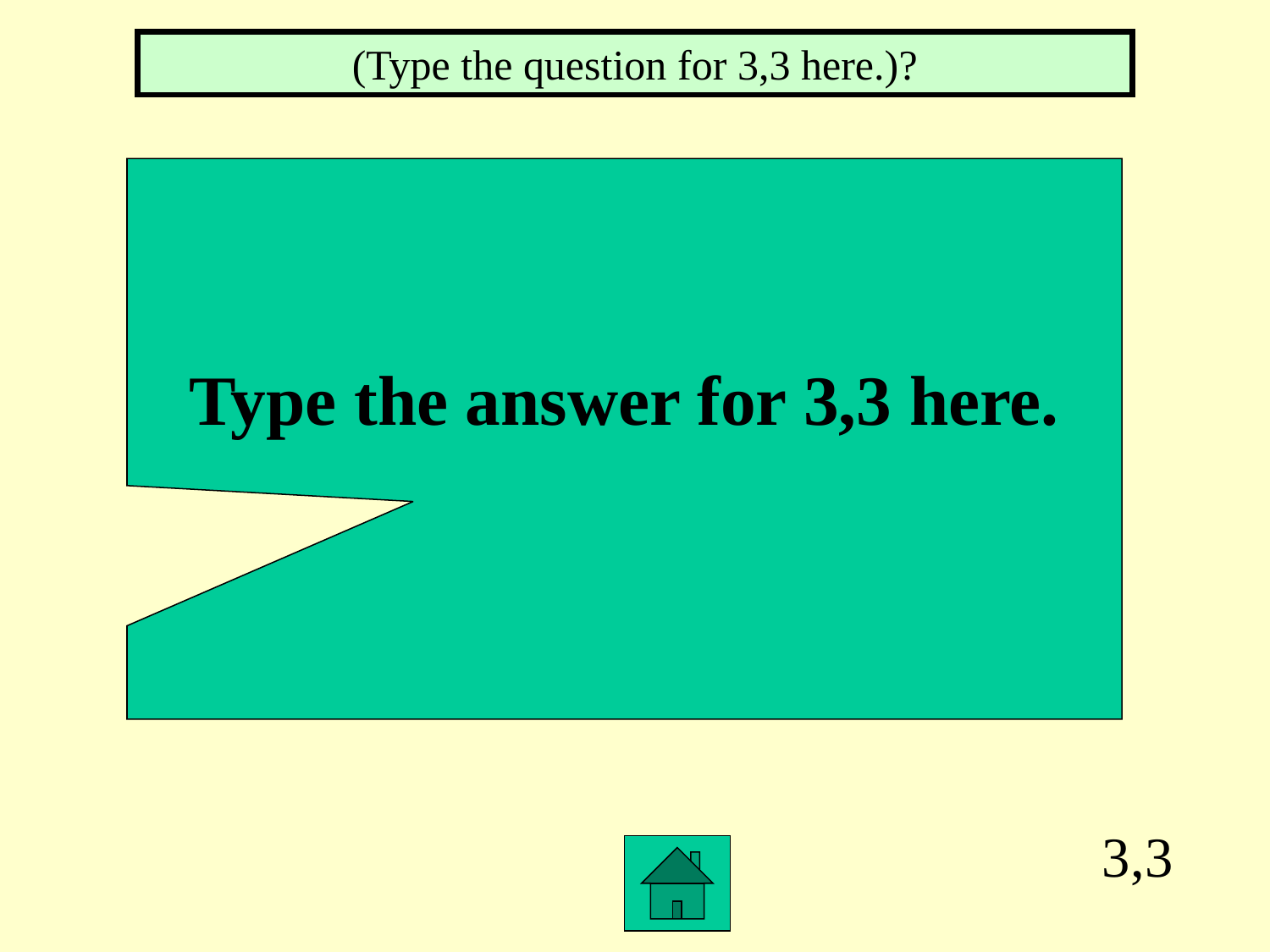

(Type the question for 3,3 here.)?
Type the answer for 3,3 here.

3,3